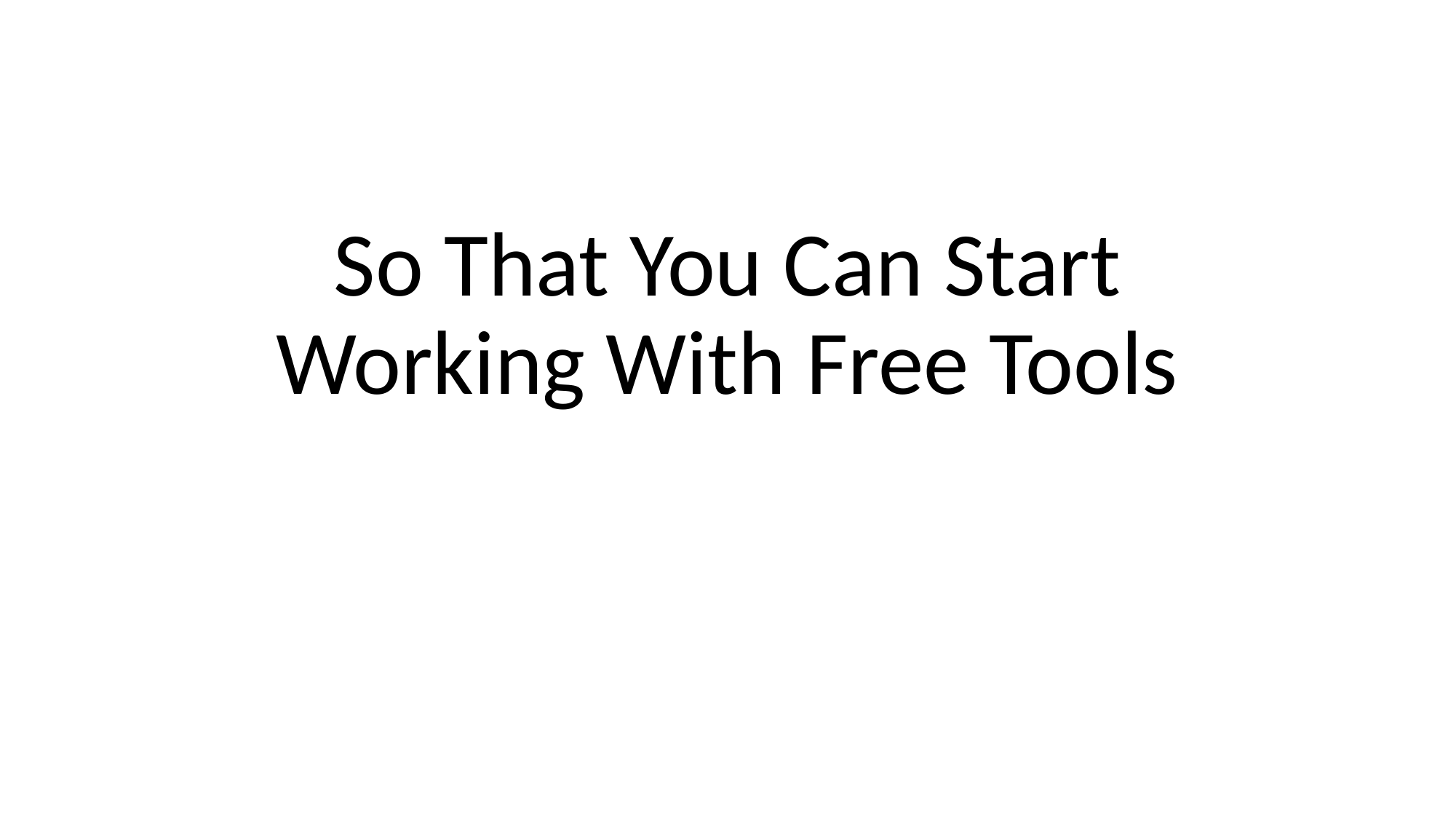

# So That You Can Start Working With Free Tools